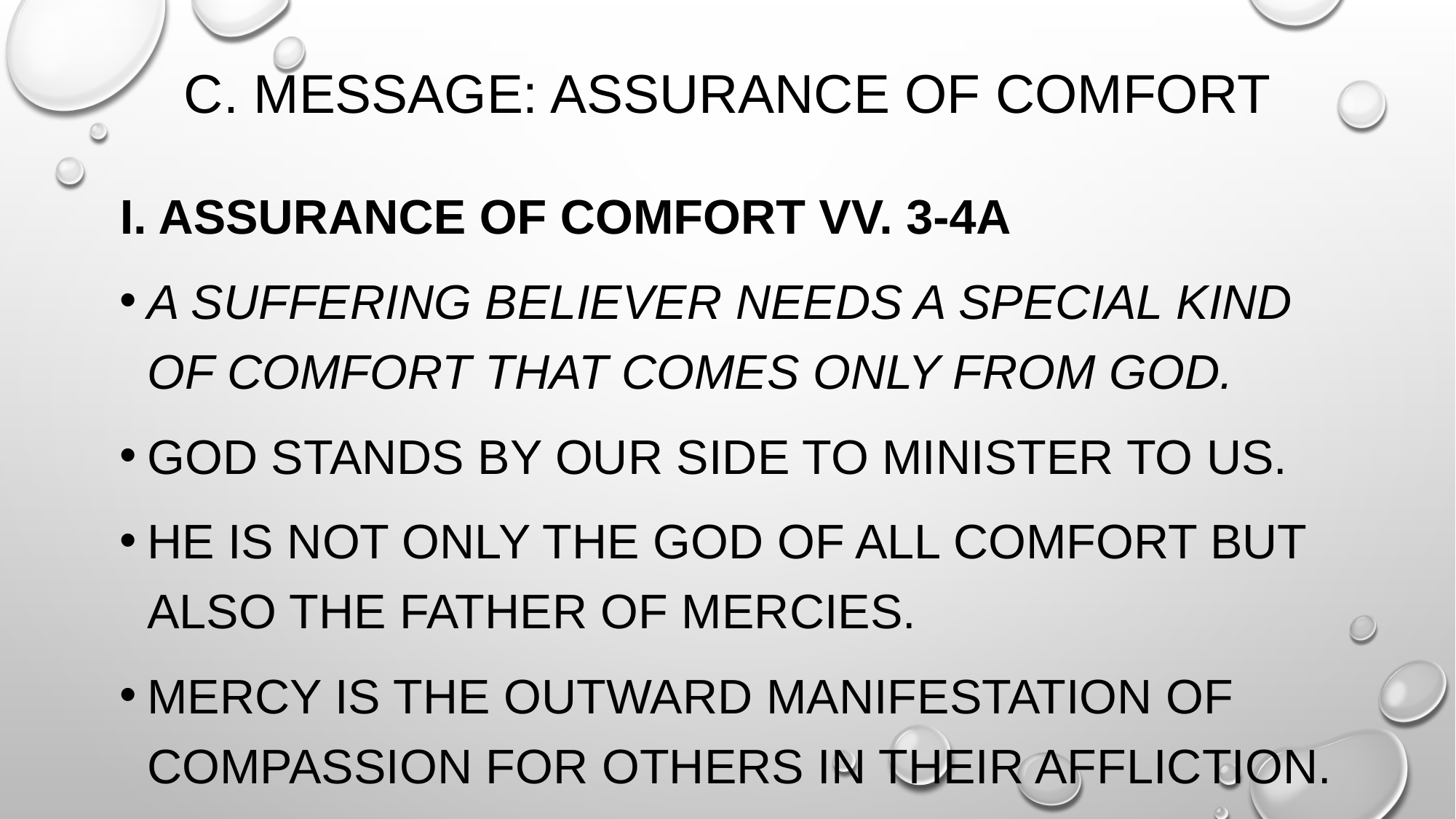

# c. message: assurance of comfort
I. Assurance of comfort vv. 3-4a
A suffering believer needs a special kind of comfort that comes only from god.
God stands by our side to minister to us.
He is not only the god of all comfort but also the father of mercies.
Mercy is the outward manifestation of compassion for others in their affliction.